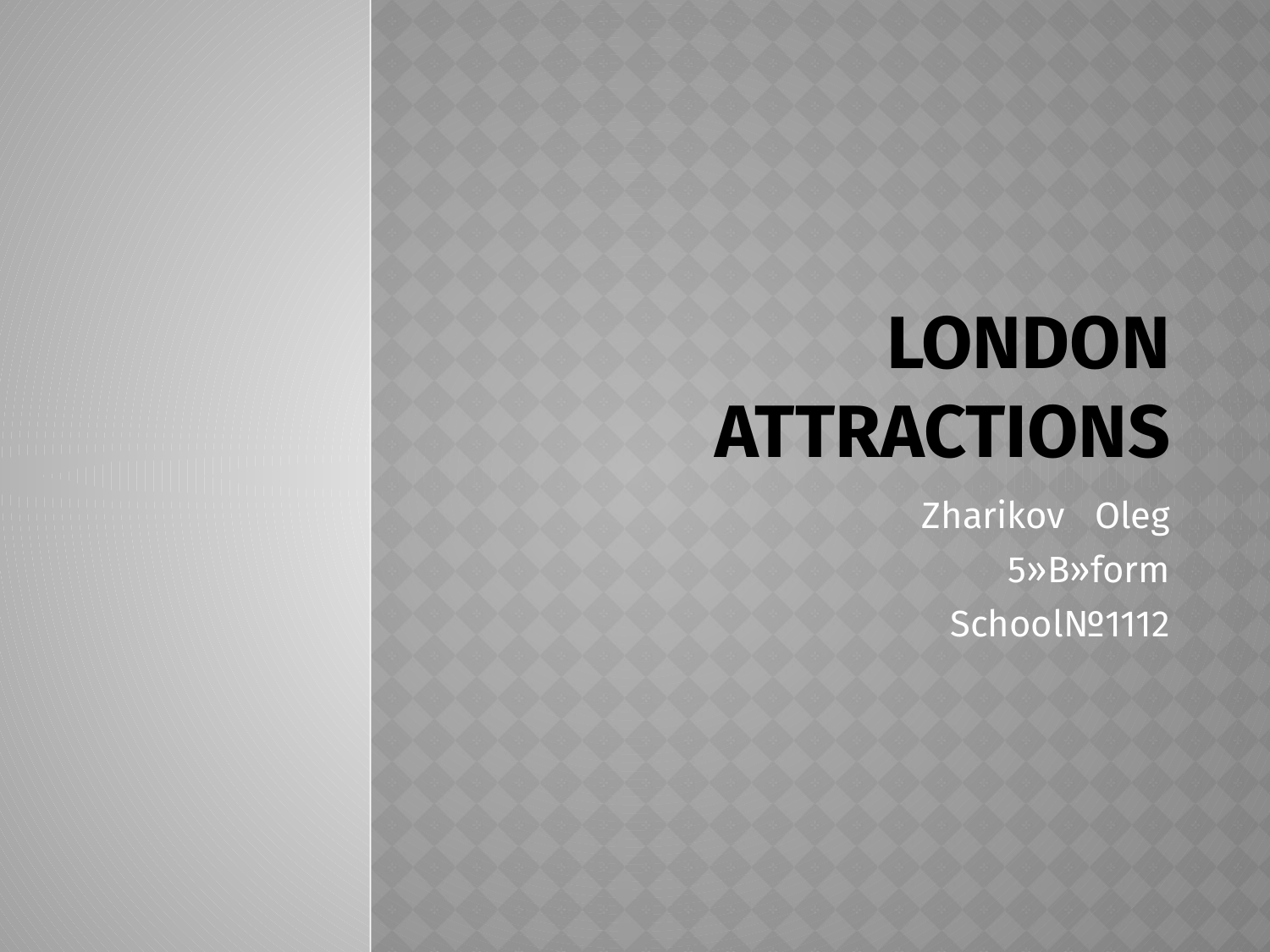

# London attractions
Zharikov   Oleg
 5»B»form
 School№1112